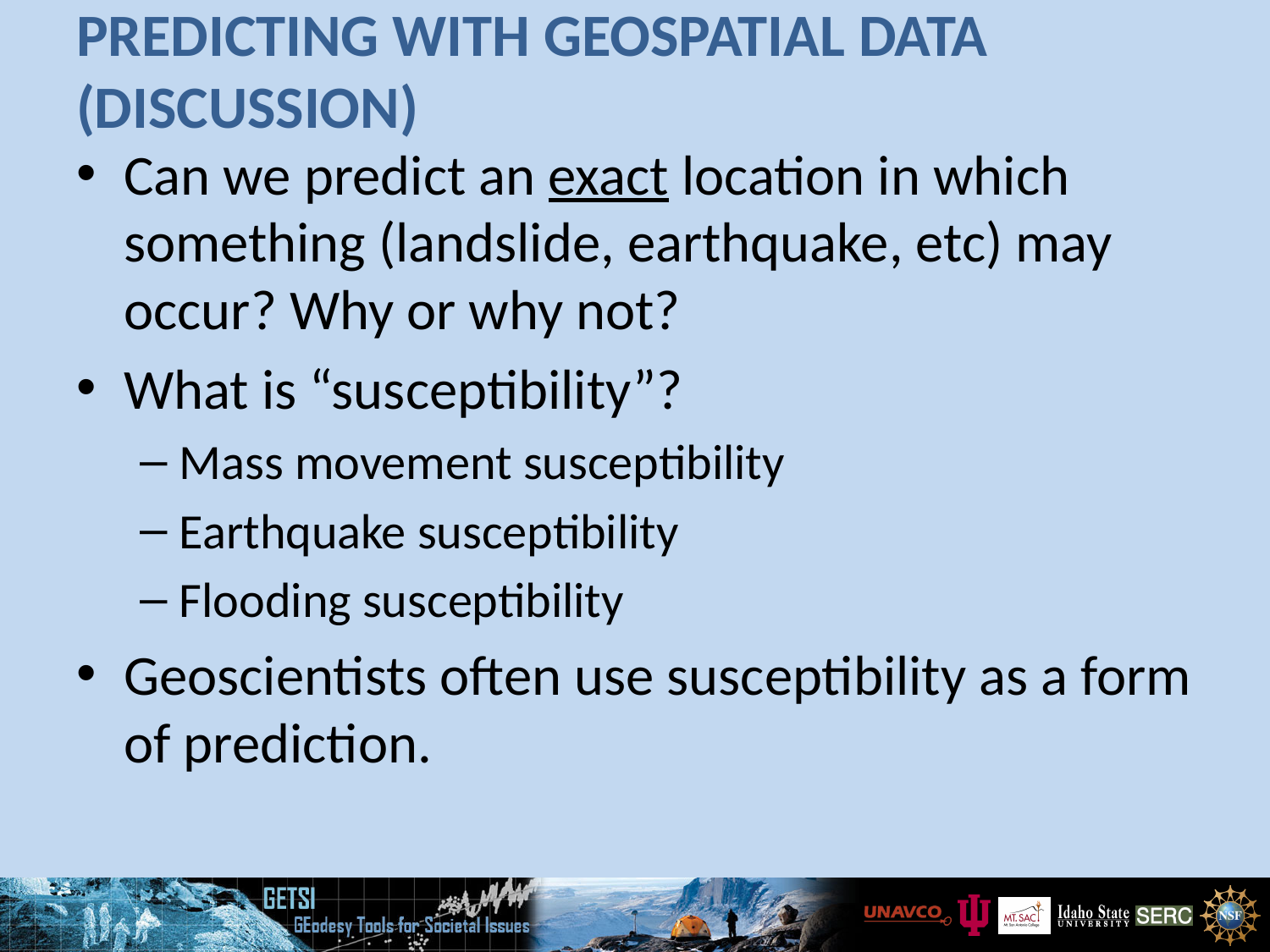

# Predicting with geospatial data (discussion)
Can we predict an exact location in which something (landslide, earthquake, etc) may occur? Why or why not?
What is “susceptibility”?
Mass movement susceptibility
Earthquake susceptibility
Flooding susceptibility
Geoscientists often use susceptibility as a form of prediction.